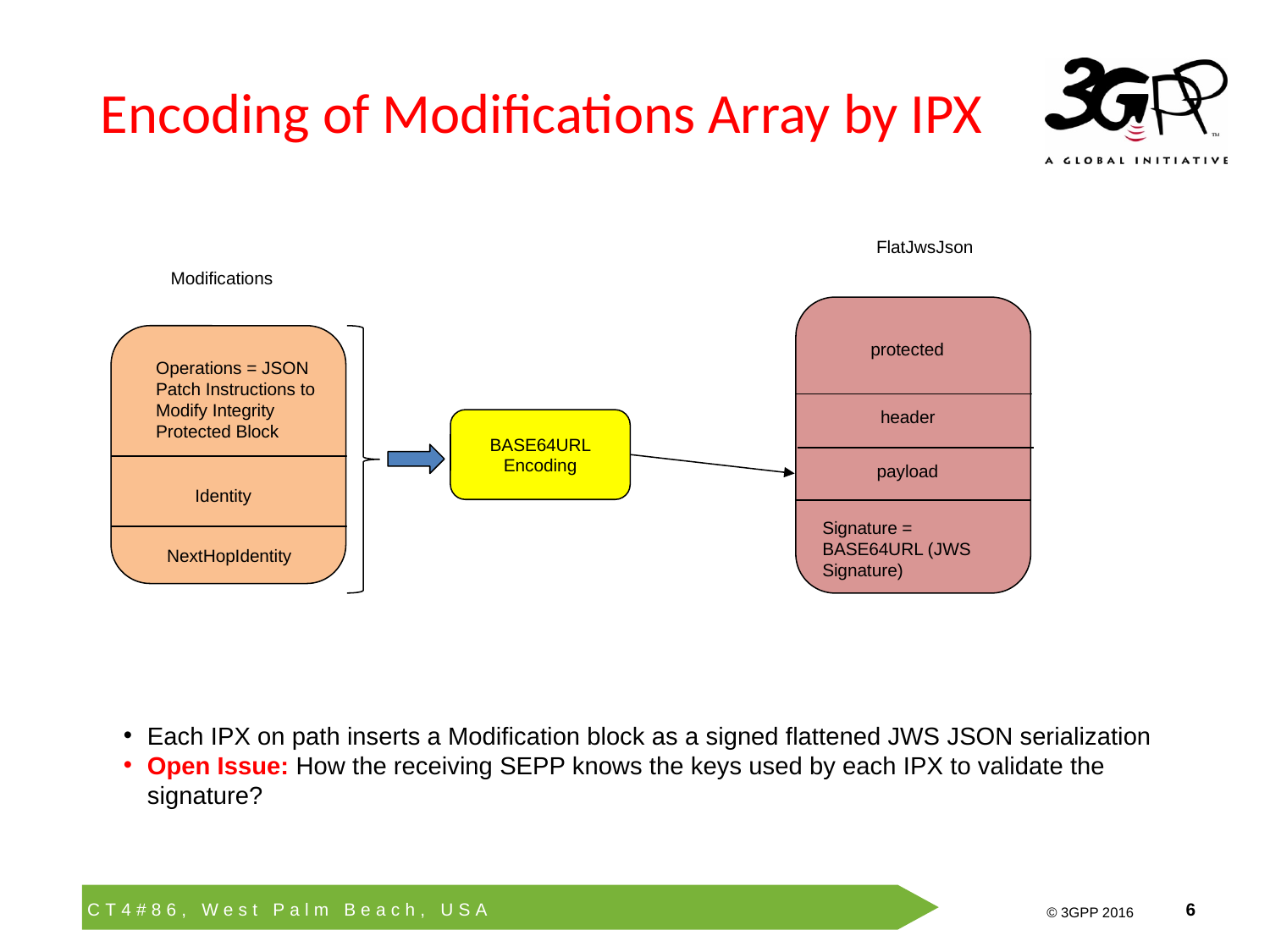

# Encoding of Modifications Array by IPX
FlatJwsJson
Modifications

protected
Operations = JSON Patch Instructions to Modify Integrity Protected Block
header
BASE64URL Encoding

payload
Identity
Signature = BASE64URL (JWS Signature)
NextHopIdentity
Each IPX on path inserts a Modification block as a signed flattened JWS JSON serialization
Open Issue: How the receiving SEPP knows the keys used by each IPX to validate the signature?